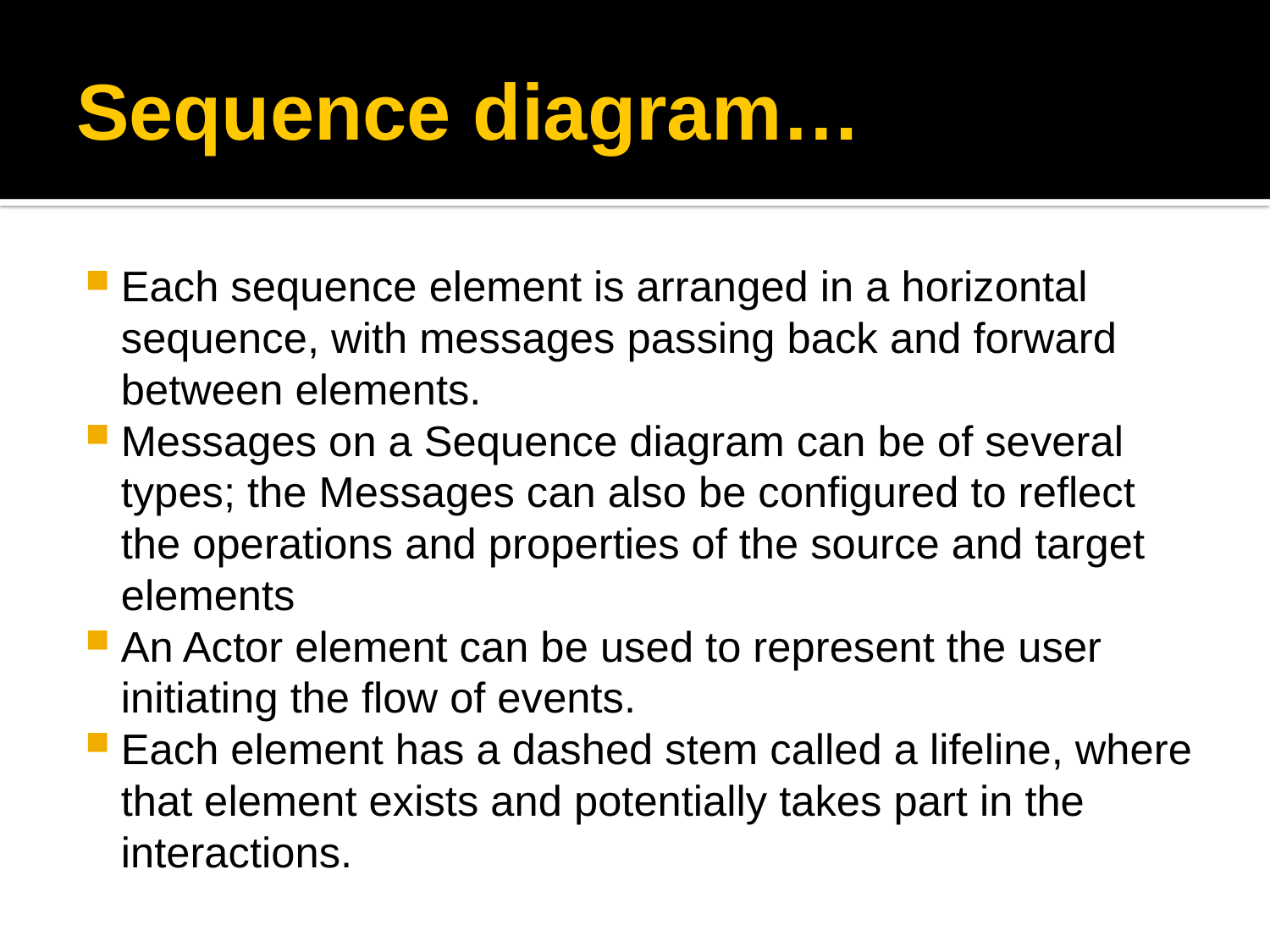

# Sequence diagram…
Each sequence element is arranged in a horizontal sequence, with messages passing back and forward between elements.
Messages on a Sequence diagram can be of several types; the Messages can also be configured to reflect the operations and properties of the source and target elements
An Actor element can be used to represent the user initiating the flow of events.
Each element has a dashed stem called a lifeline, where that element exists and potentially takes part in the interactions.